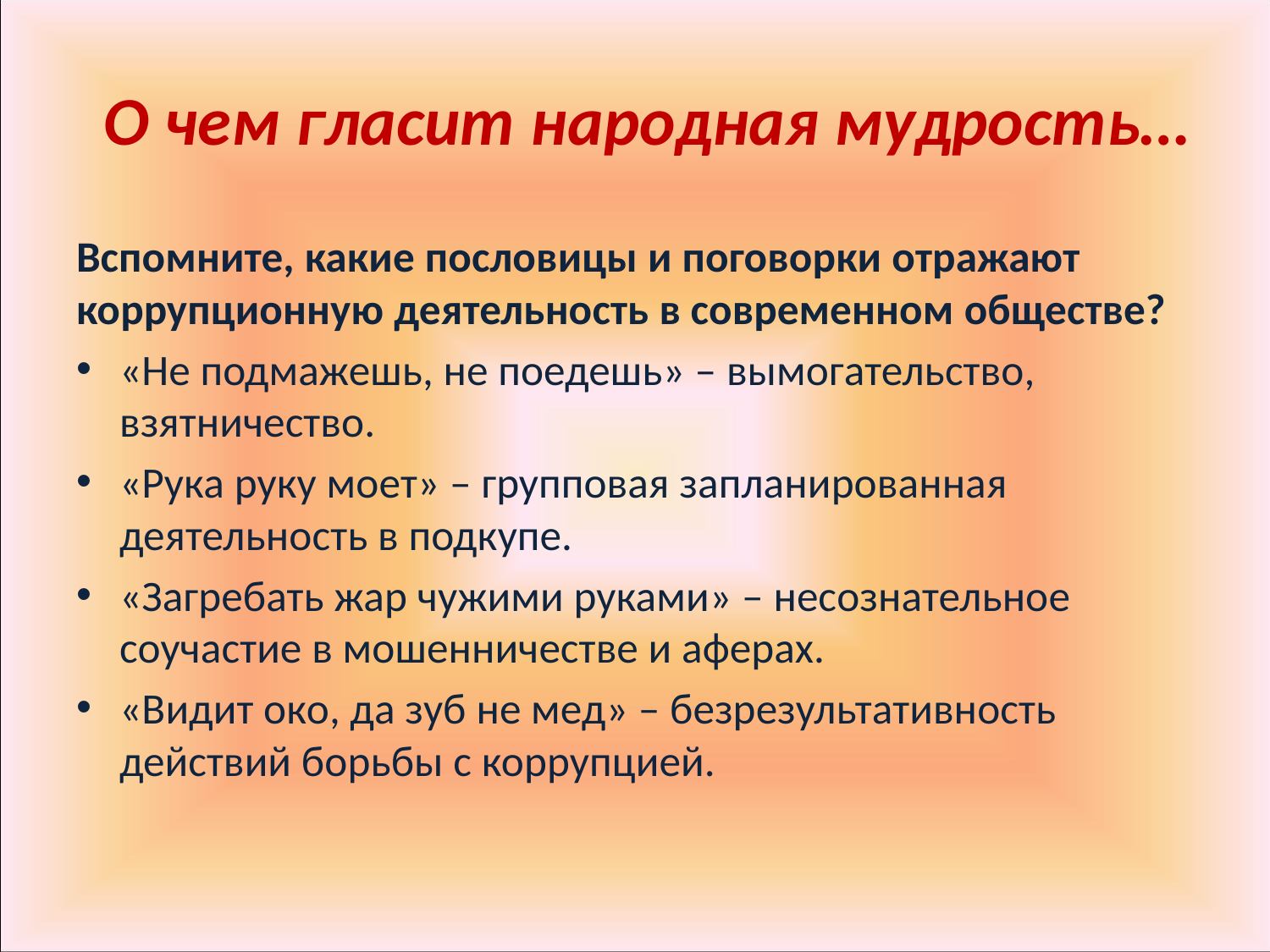

# О чем гласит народная мудрость…
Вспомните, какие пословицы и поговорки отражают коррупционную деятельность в современном обществе?
«Не подмажешь, не поедешь» – вымогательство, взятничество.
«Рука руку моет» – групповая запланированная деятельность в подкупе.
«Загребать жар чужими руками» – несознательное соучастие в мошенничестве и аферах.
«Видит око, да зуб не мед» – безрезультативность действий борьбы с коррупцией.